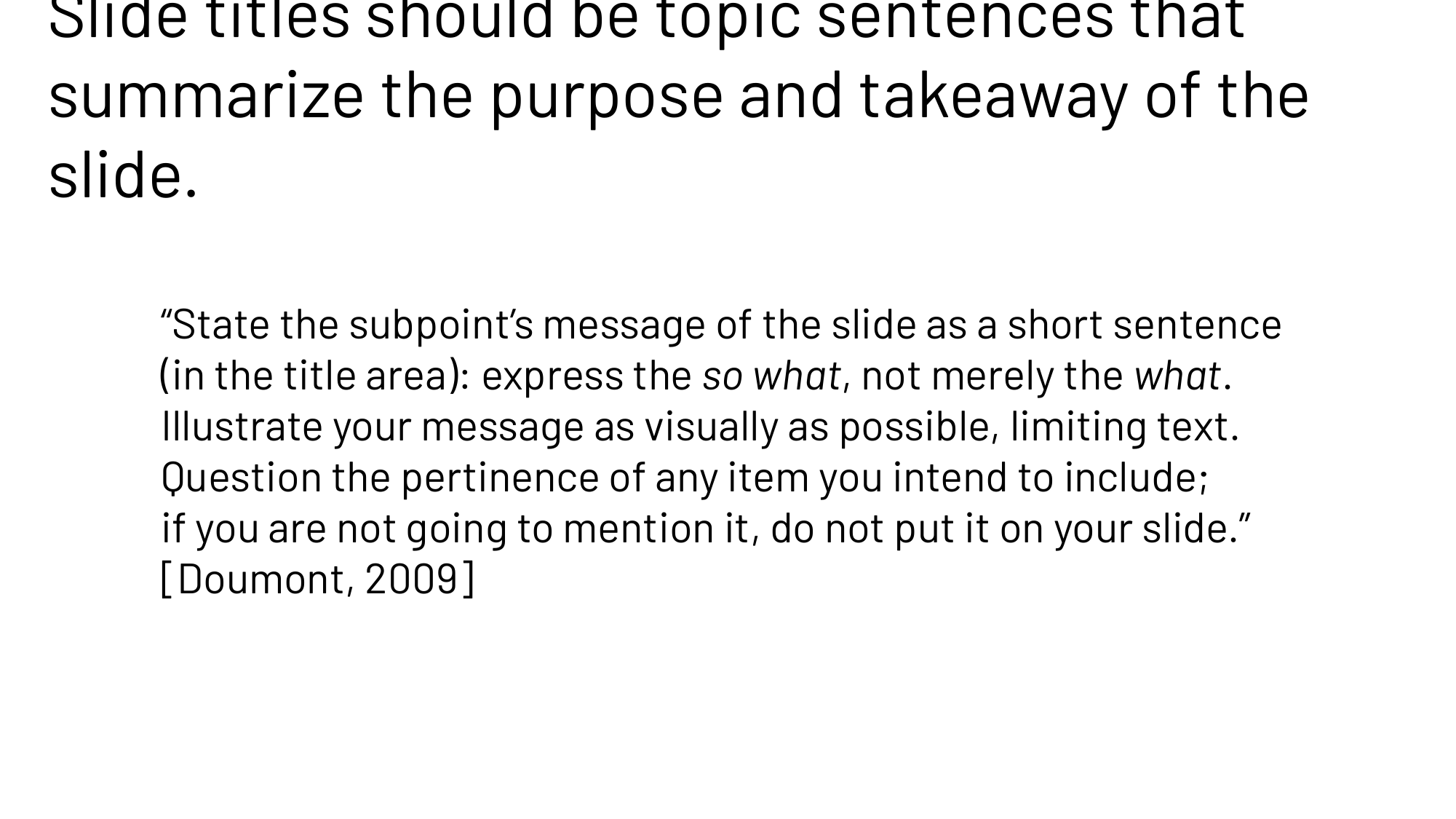

Slide titles should be topic sentences that summarize the purpose and takeaway of the slide.
“State the subpoint’s message of the slide as a short sentence
(in the title area): express the so what, not merely the what.
Illustrate your message as visually as possible, limiting text.
Question the pertinence of any item you intend to include;
if you are not going to mention it, do not put it on your slide.”
[Doumont, 2009]